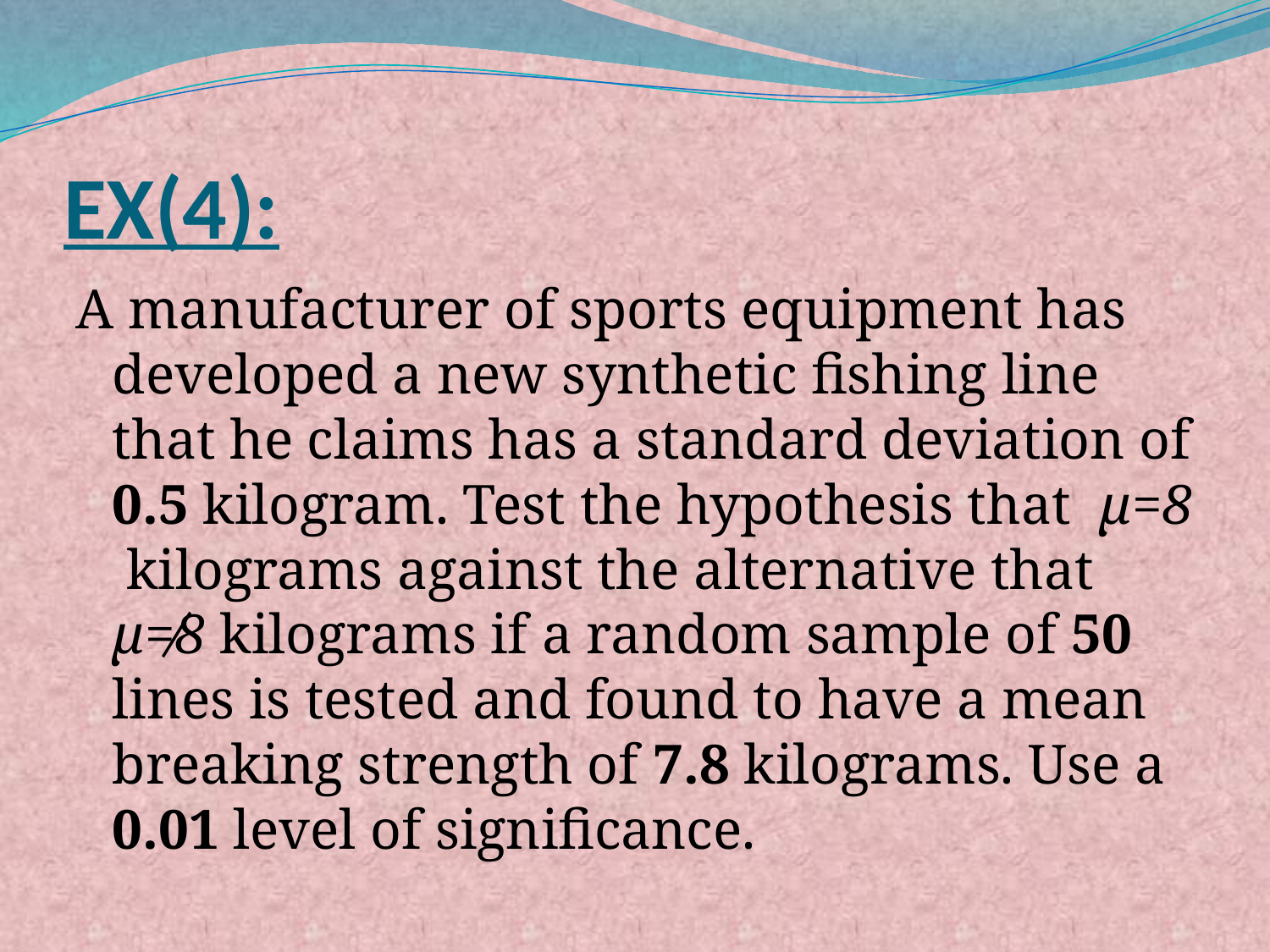

# EX(4):
A manufacturer of sports equipment has developed a new synthetic fishing line that he claims has a standard deviation of 0.5 kilogram. Test the hypothesis that  µ=8  kilograms against the alternative that µ≠8 kilograms if a random sample of 50 lines is tested and found to have a mean breaking strength of 7.8 kilograms. Use a 0.01 level of significance.